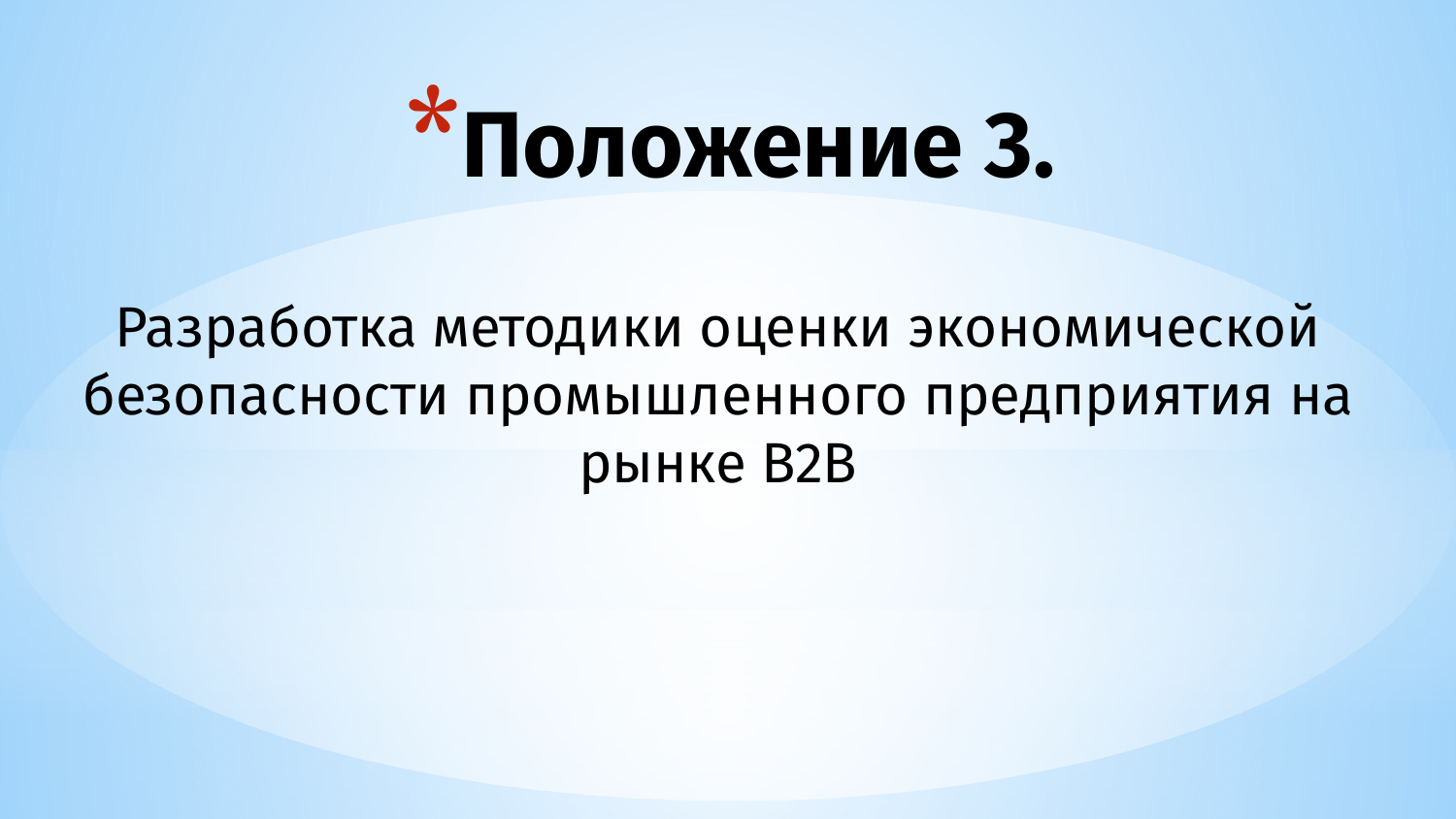

# Положение 3.
Разработка методики оценки экономической безопасности промышленного предприятия на рынке В2В